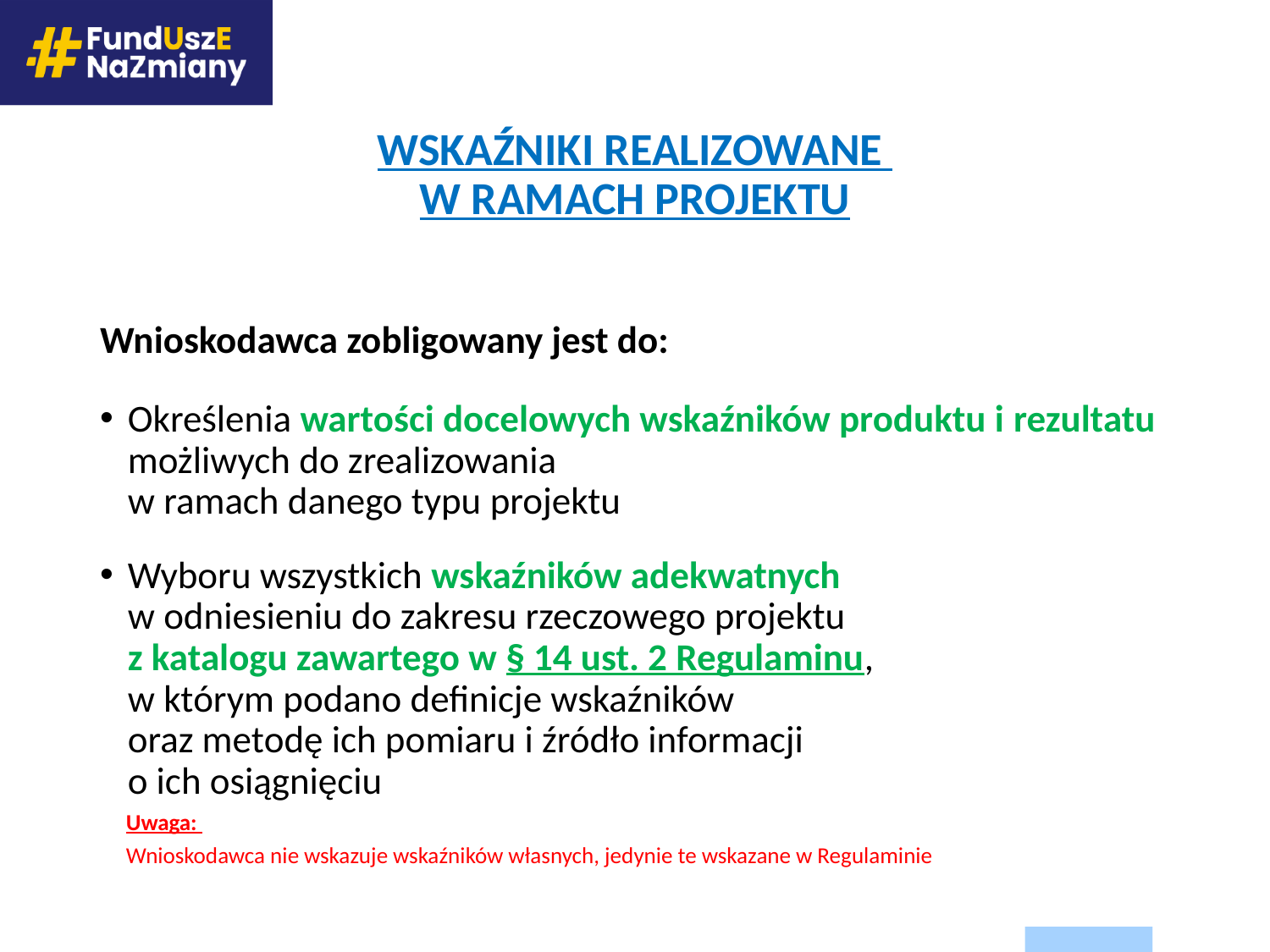

# WSKAŹNIKI REALIZOWANE W RAMACH PROJEKTU

Wnioskodawca zobligowany jest do:

Określenia wartości docelowych wskaźników produktu i rezultatu możliwych do zrealizowania
w ramach danego typu projektu

Wyboru wszystkich wskaźników adekwatnych
w odniesieniu do zakresu rzeczowego projektu
z katalogu zawartego w § 14 ust. 2 Regulaminu,
w którym podano definicje wskaźników
oraz metodę ich pomiaru i źródło informacji
o ich osiągnięciu
Uwaga:
Wnioskodawca nie wskazuje wskaźników własnych, jedynie te wskazane w Regulaminie